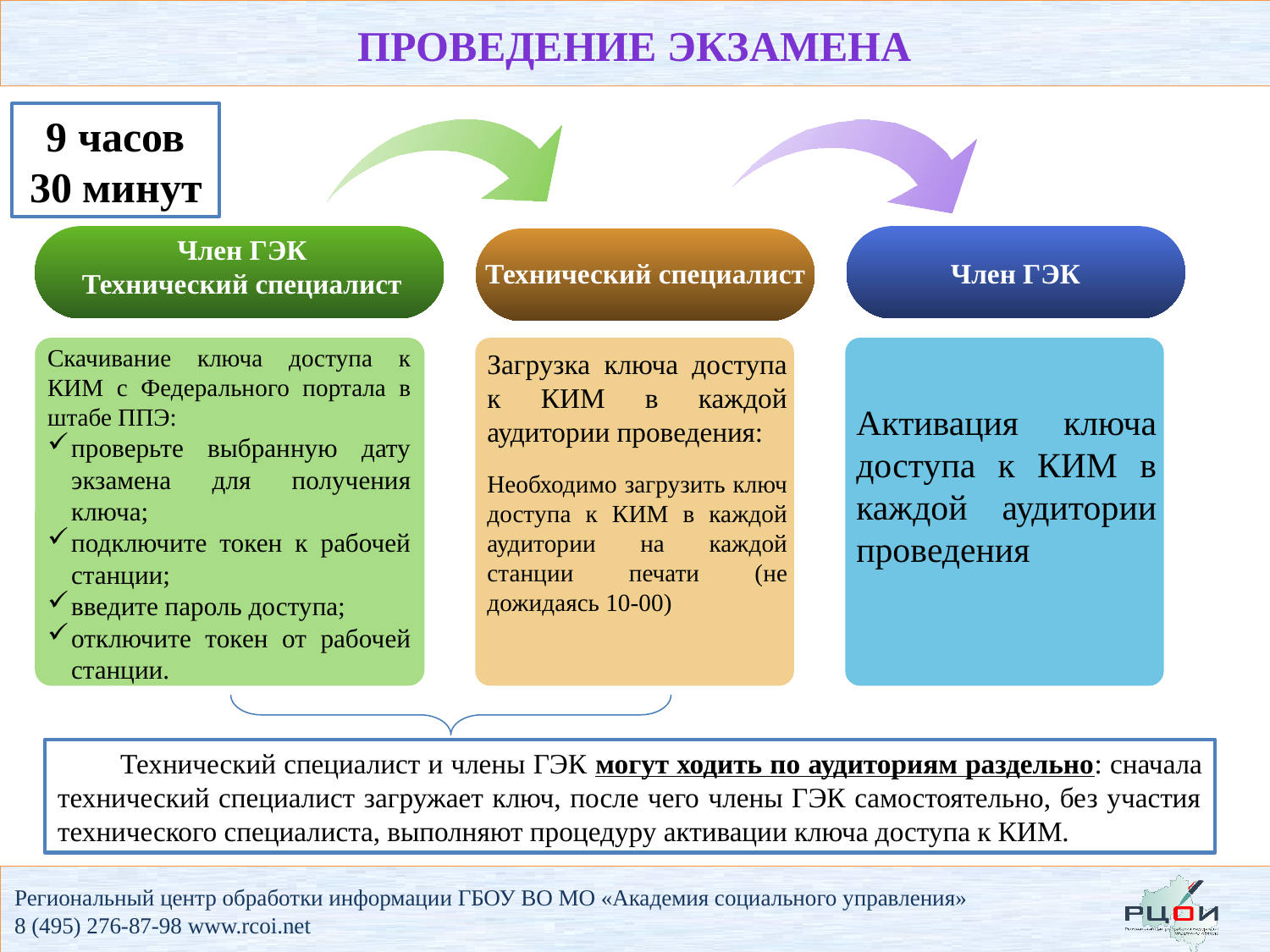

проведение экзамена

9 часов 30 минут

Член ГЭК
Технический специалист

Технический специалист
Член ГЭК
Скачивание ключа доступа к КИМ с Федерального портала в штабе ППЭ:
проверьте выбранную дату экзамена для получения ключа;
подключите токен к рабочей станции;
введите пароль доступа;
отключите токен от рабочей станции.

Загрузка ключа доступа к КИМ в каждой аудитории проведения:
Необходимо загрузить ключ доступа к КИМ в каждой аудитории на каждой станции печати (не дожидаясь 10-00)
Активация ключа доступа к КИМ в каждой аудитории проведения

Технический специалист и члены ГЭК могут ходить по аудиториям раздельно: сначала технический специалист загружает ключ, после чего члены ГЭК самостоятельно, без участия технического специалиста, выполняют процедуру активации ключа доступа к КИМ.